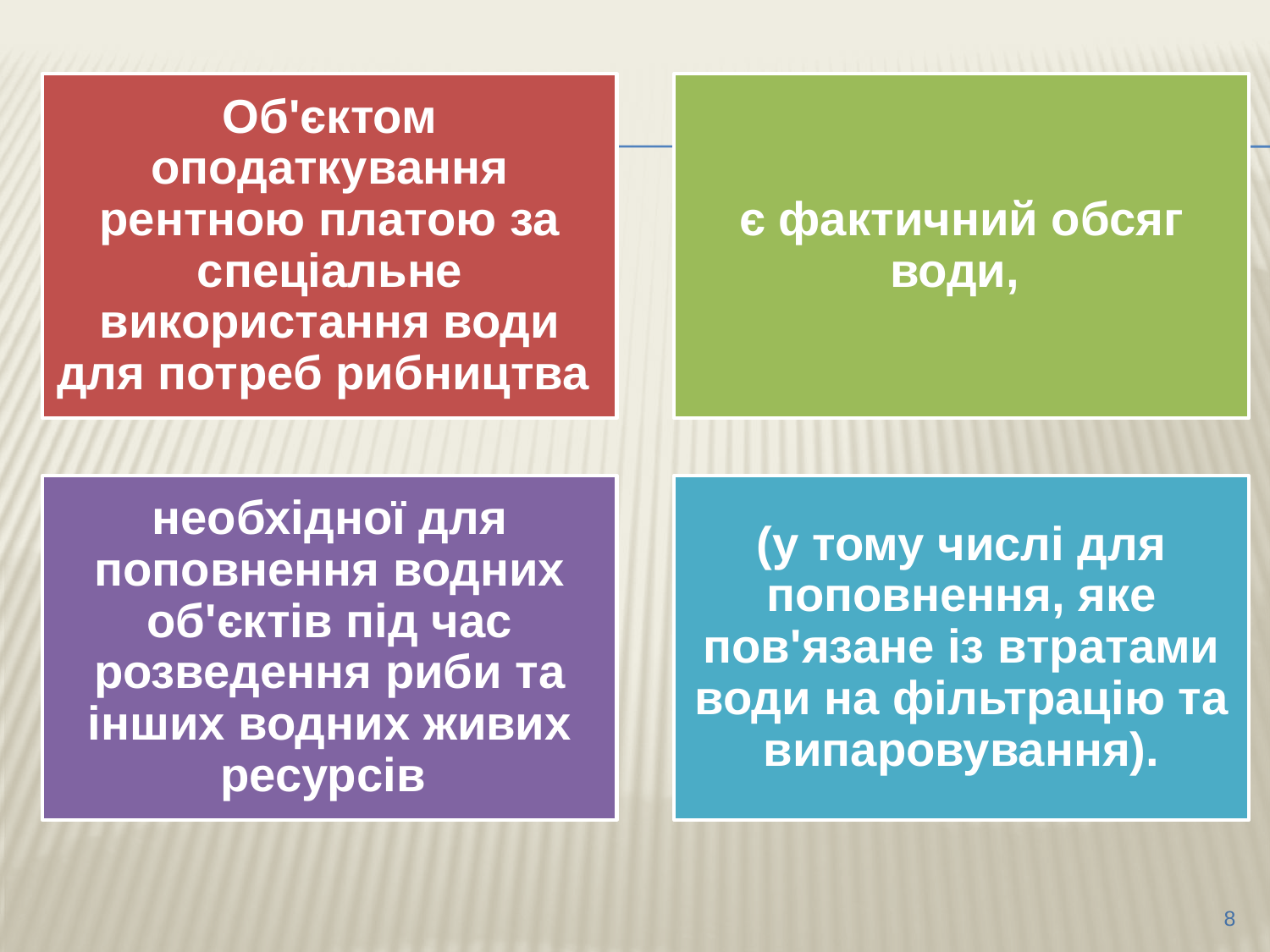

Об'єктом оподаткування рентною платою за спеціальне використання води для потреб рибництва
є фактичний обсяг води,
необхідної для поповнення водних об'єктів під час розведення риби та інших водних живих ресурсів
(у тому числі для поповнення, яке пов'язане із втратами води на фільтрацію та випаровування).
8